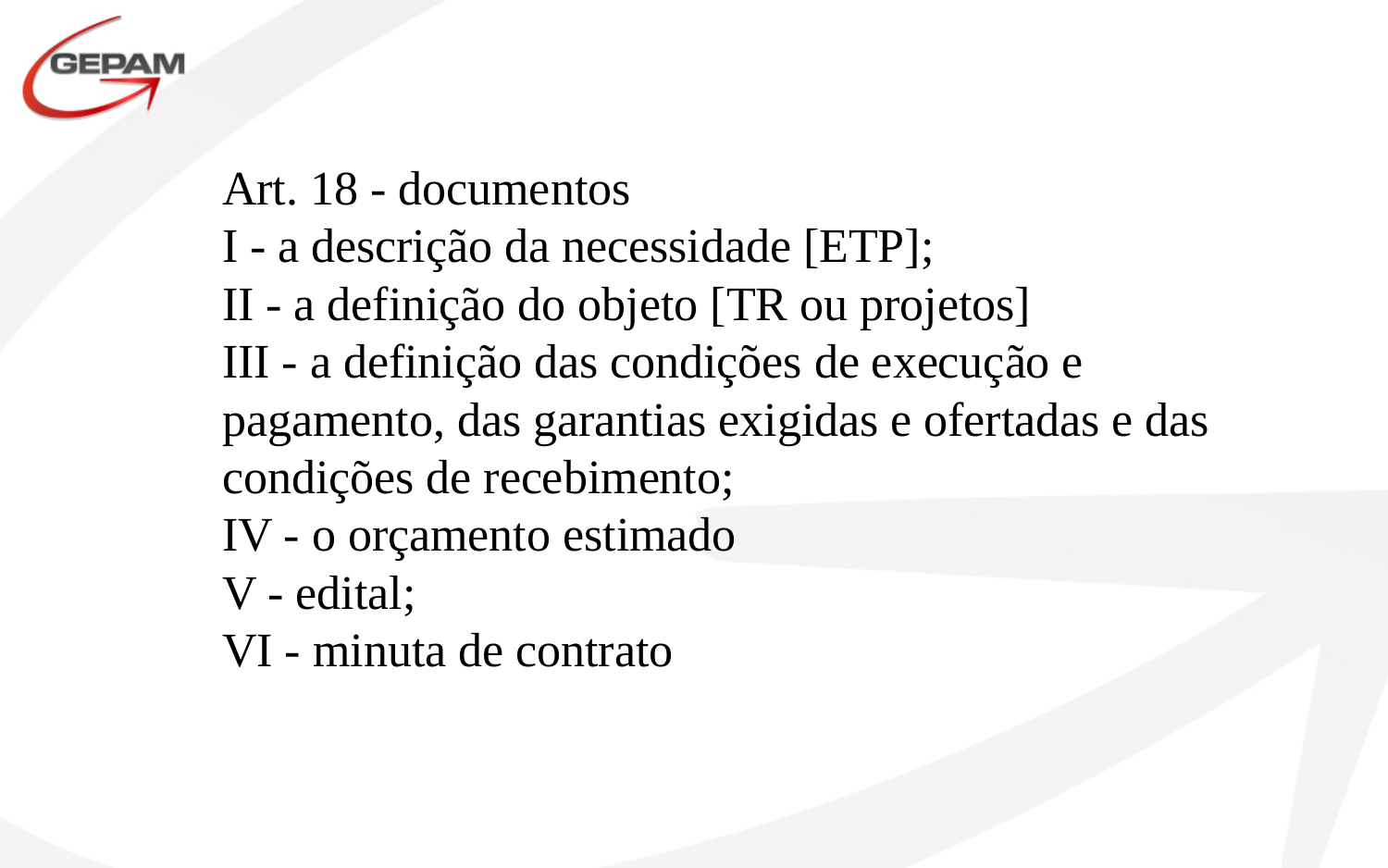

Art. 18 - documentos
I - a descrição da necessidade [ETP];
II - a definição do objeto [TR ou projetos]
III - a definição das condições de execução e pagamento, das garantias exigidas e ofertadas e das condições de recebimento;
IV - o orçamento estimado
V - edital;
VI - minuta de contrato